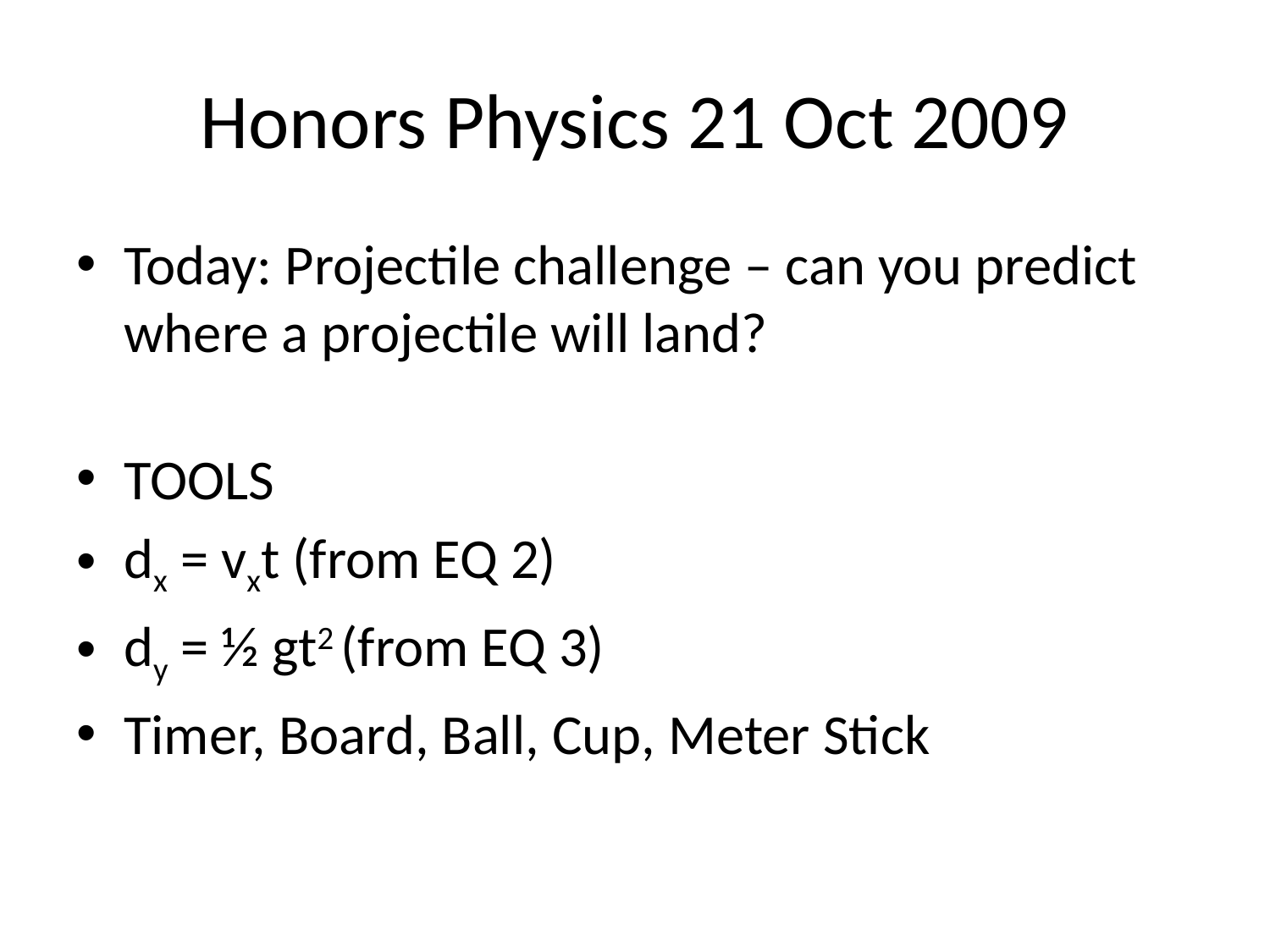

# Honors Physics 21 Oct 2009
Today: Projectile challenge – can you predict where a projectile will land?
TOOLS
dx = vxt (from EQ 2)
dy = ½ gt2 (from EQ 3)
Timer, Board, Ball, Cup, Meter Stick